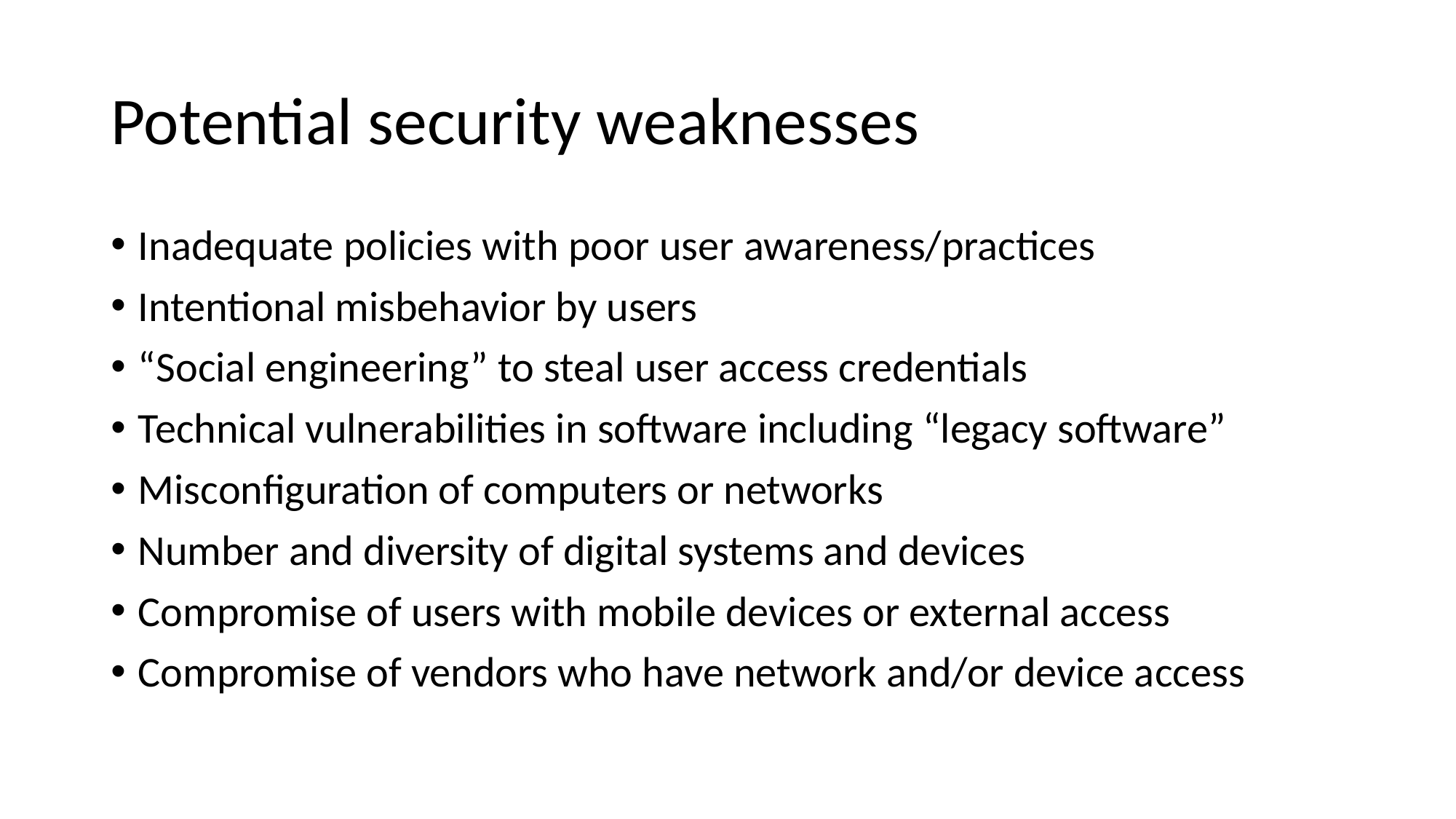

# Potential security weaknesses
Inadequate policies with poor user awareness/practices
Intentional misbehavior by users
“Social engineering” to steal user access credentials
Technical vulnerabilities in software including “legacy software”
Misconfiguration of computers or networks
Number and diversity of digital systems and devices
Compromise of users with mobile devices or external access
Compromise of vendors who have network and/or device access